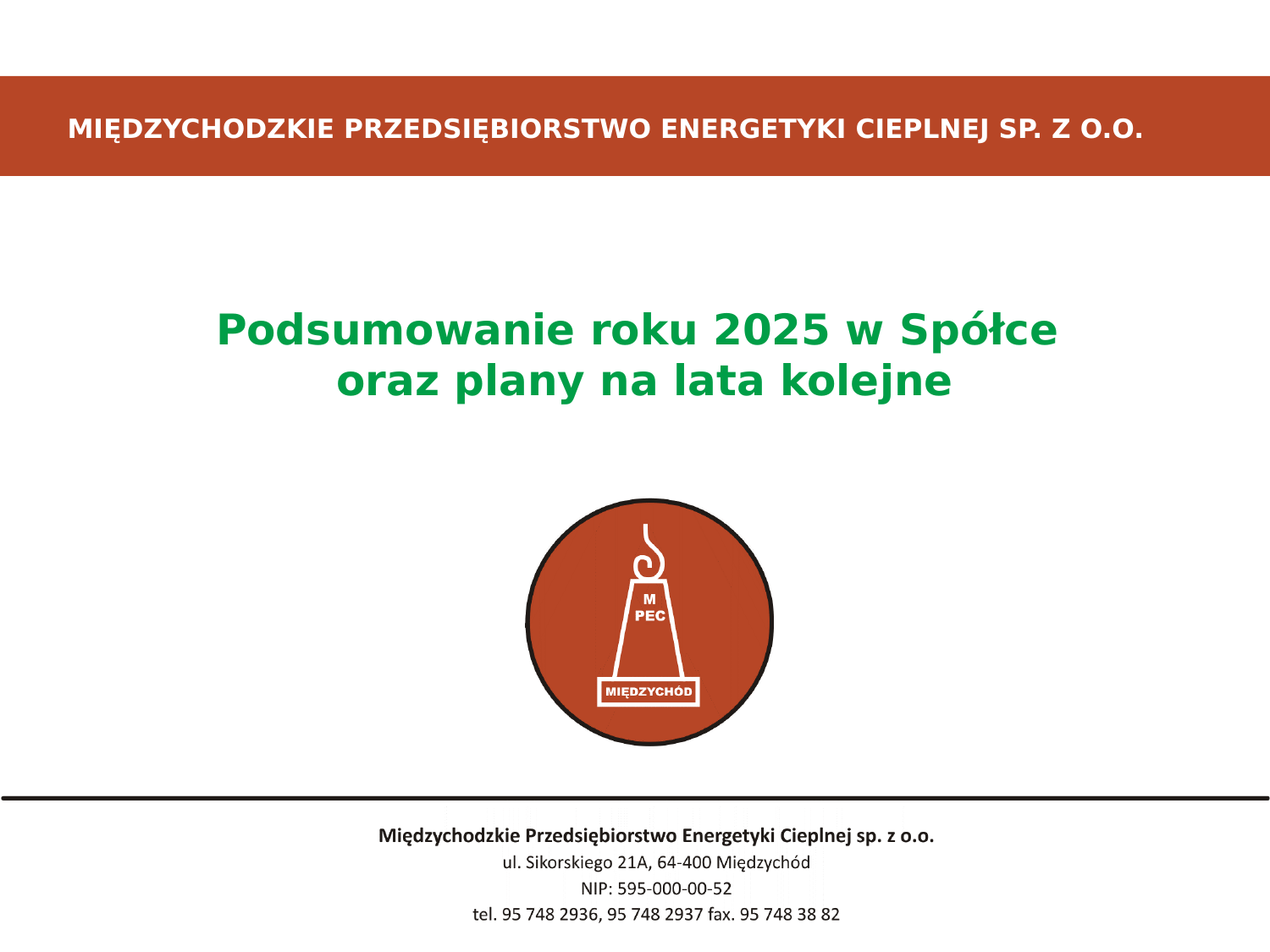

# Podsumowanie roku 2025 w Spółce oraz plany na lata kolejne